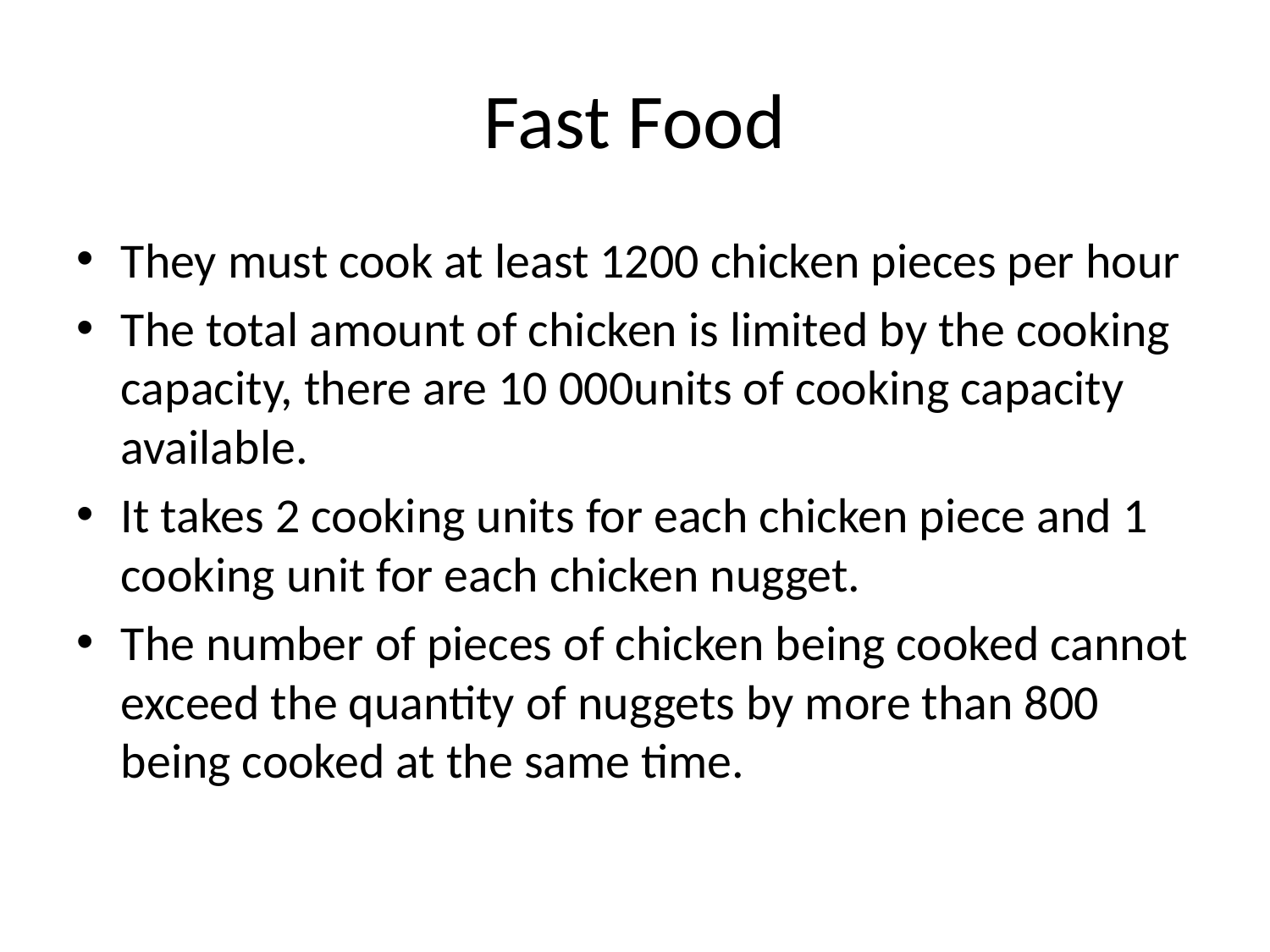

# Fast Food
They must cook at least 1200 chicken pieces per hour
The total amount of chicken is limited by the cooking capacity, there are 10 000units of cooking capacity available.
It takes 2 cooking units for each chicken piece and 1 cooking unit for each chicken nugget.
The number of pieces of chicken being cooked cannot exceed the quantity of nuggets by more than 800 being cooked at the same time.